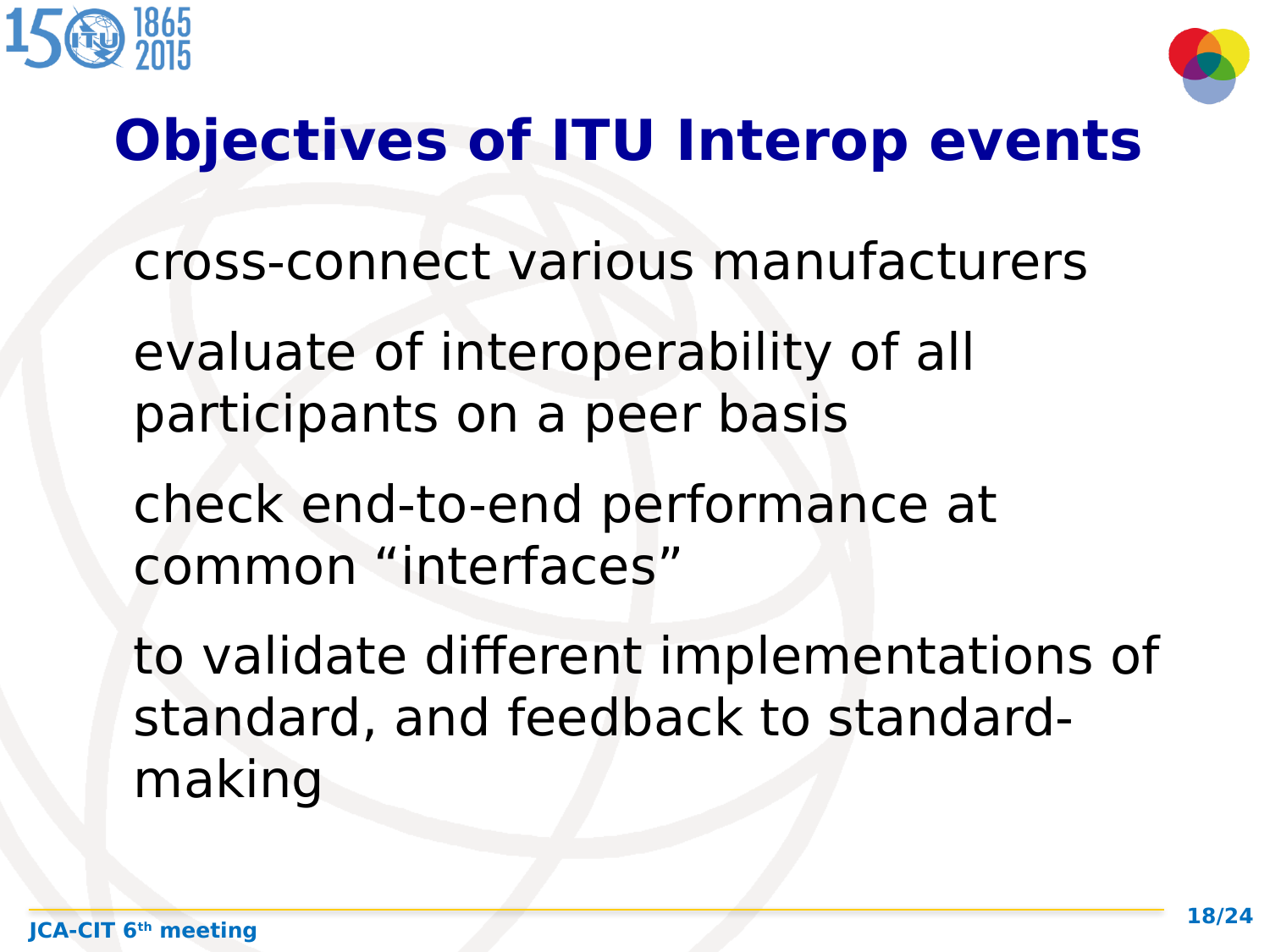

Objectives of ITU Interop events
cross-connect various manufacturers
evaluate of interoperability of all participants on a peer basis
check end-to-end performance at common “interfaces”
to validate different implementations of standard, and feedback to standard-making
18/24